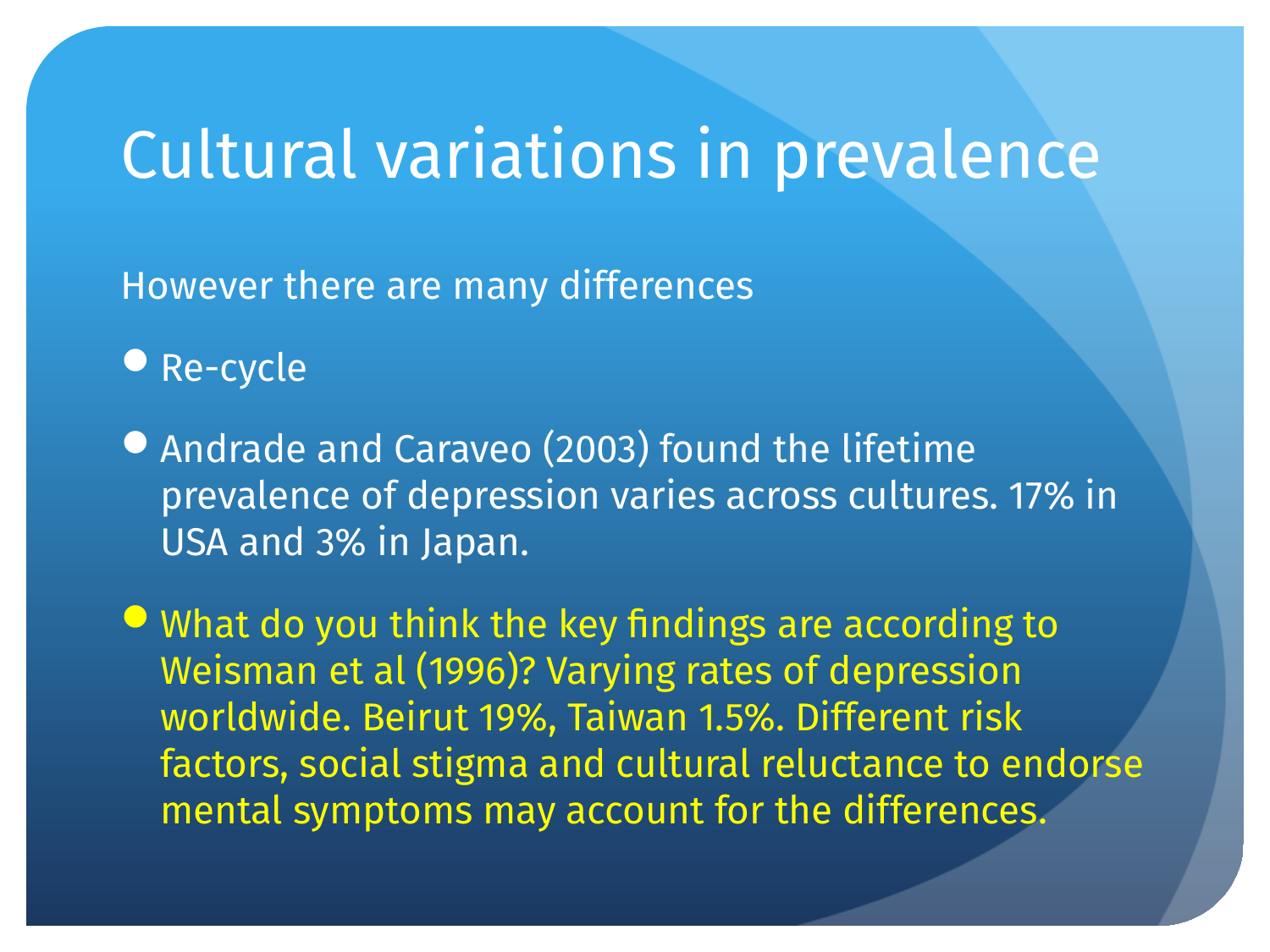

# Cultural variations in prevalence
However there are many differences
Re-cycle
Andrade and Caraveo (2003) found the lifetime prevalence of depression varies across cultures. 17% in USA and 3% in Japan.
What do you think the key findings are according to Weisman et al (1996)? Varying rates of depression worldwide. Beirut 19%, Taiwan 1.5%. Different risk factors, social stigma and cultural reluctance to endorse mental symptoms may account for the differences.